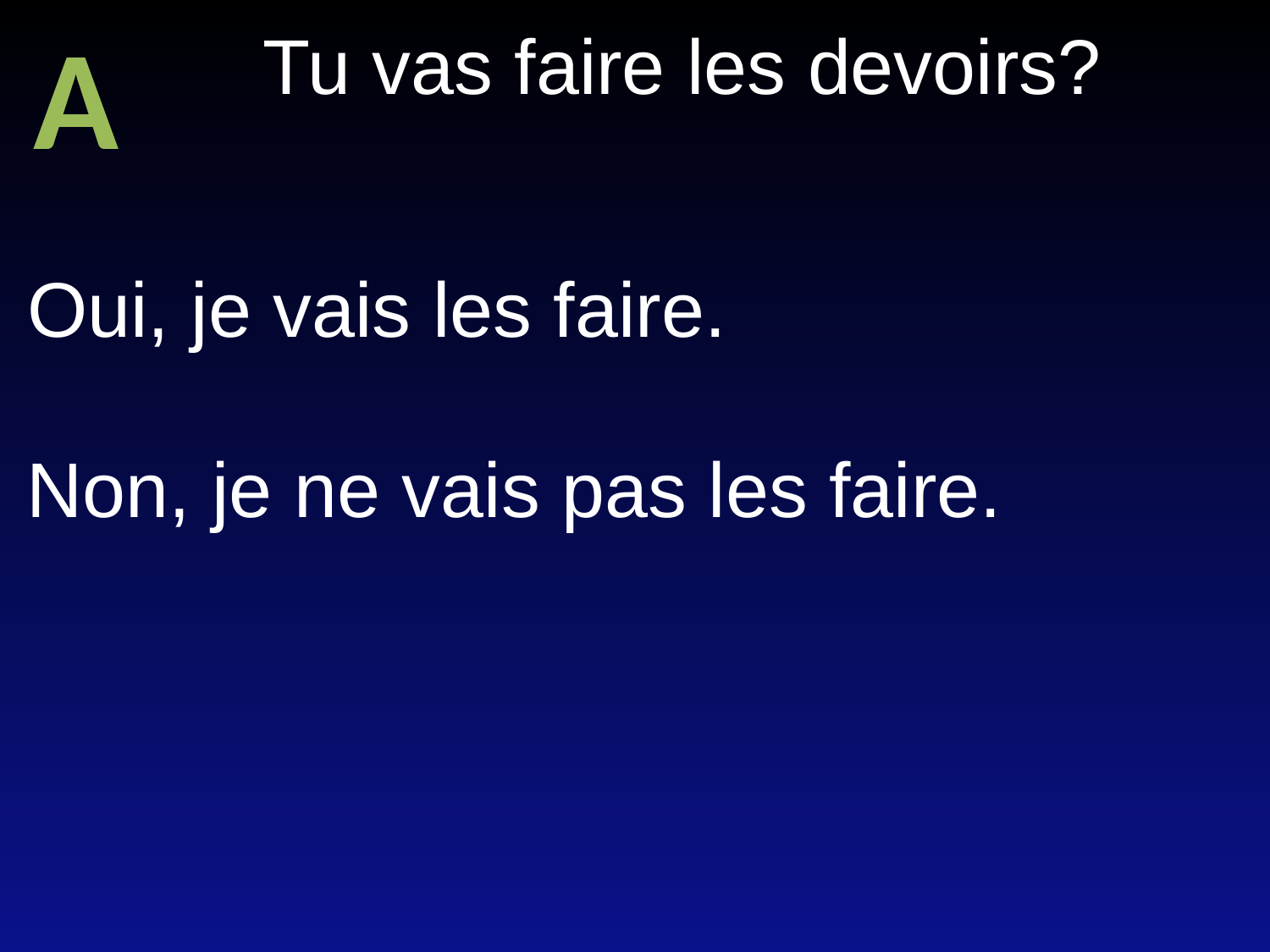

A
Tu vas faire les devoirs?
Oui, je vais les faire.
Non, je ne vais pas les faire.